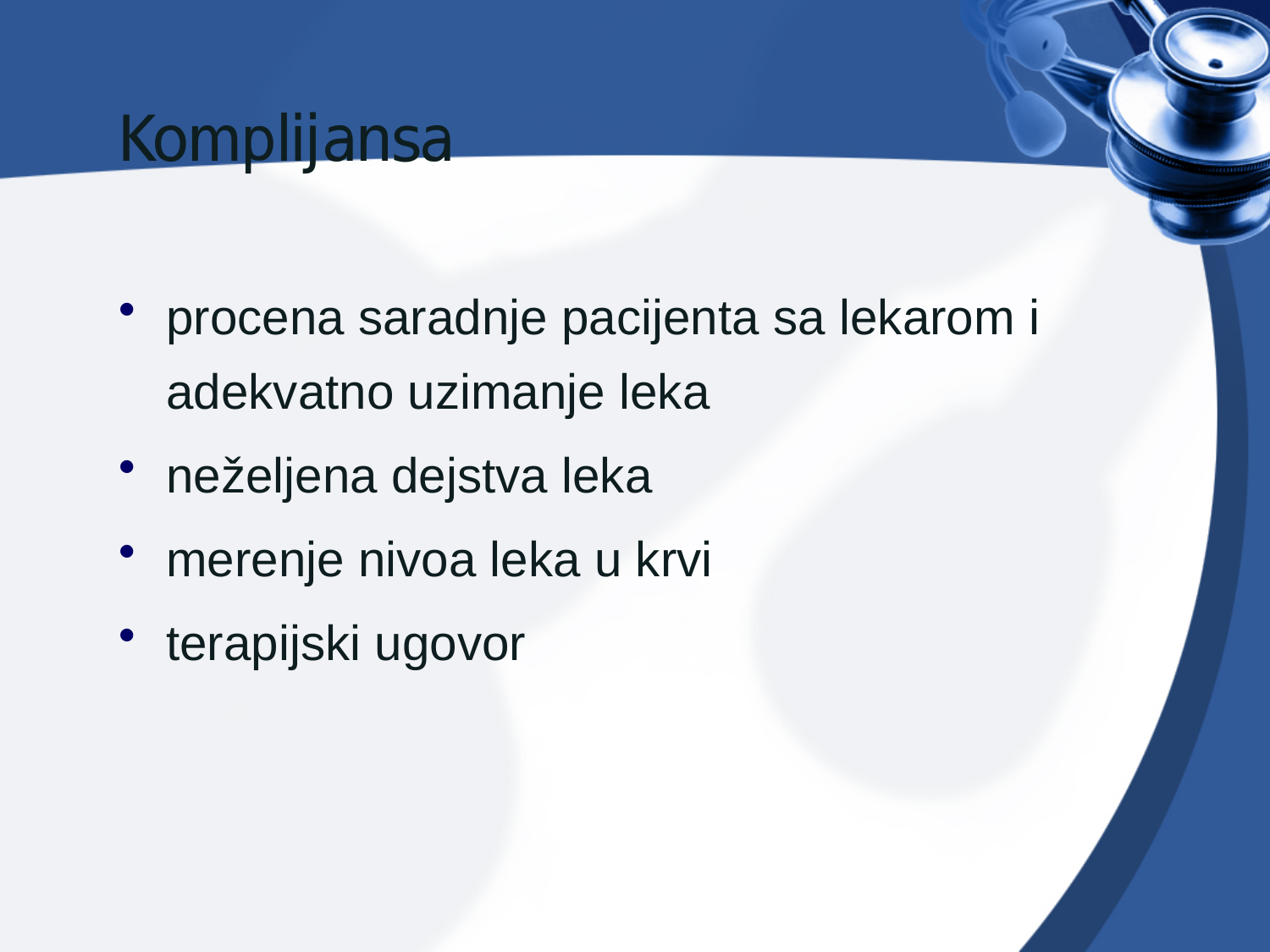

# Komplijansa
procena saradnje pacijenta sa lekarom i adekvatno uzimanje leka
neželjena dejstva leka
merenje nivoa leka u krvi
terapijski ugovor

37